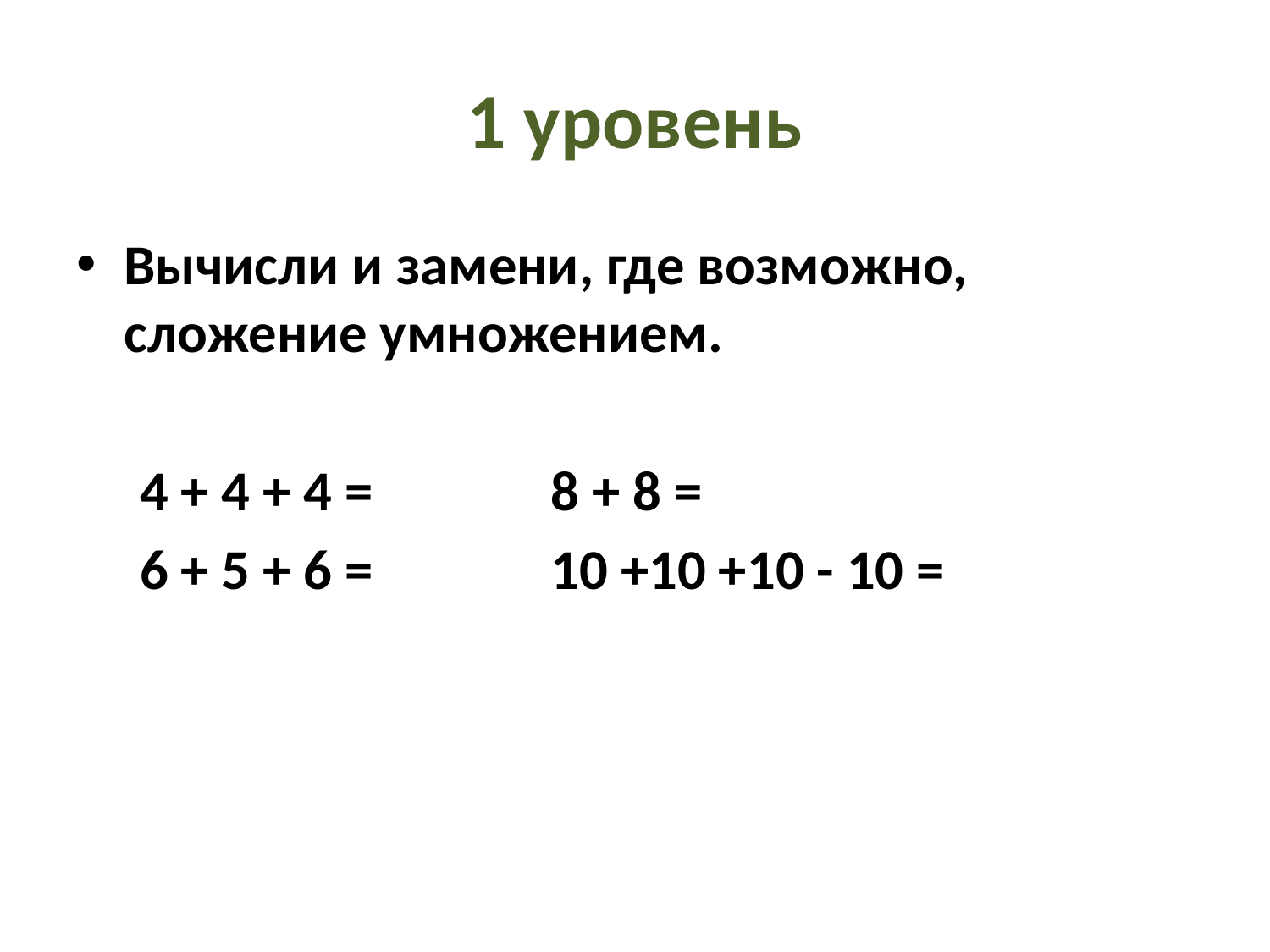

# 1 уровень
Вычисли и замени, где возможно, сложение умножением.

     4 + 4 + 4 =              8 + 8 =
     6 + 5 + 6 =              10 +10 +10 - 10 =